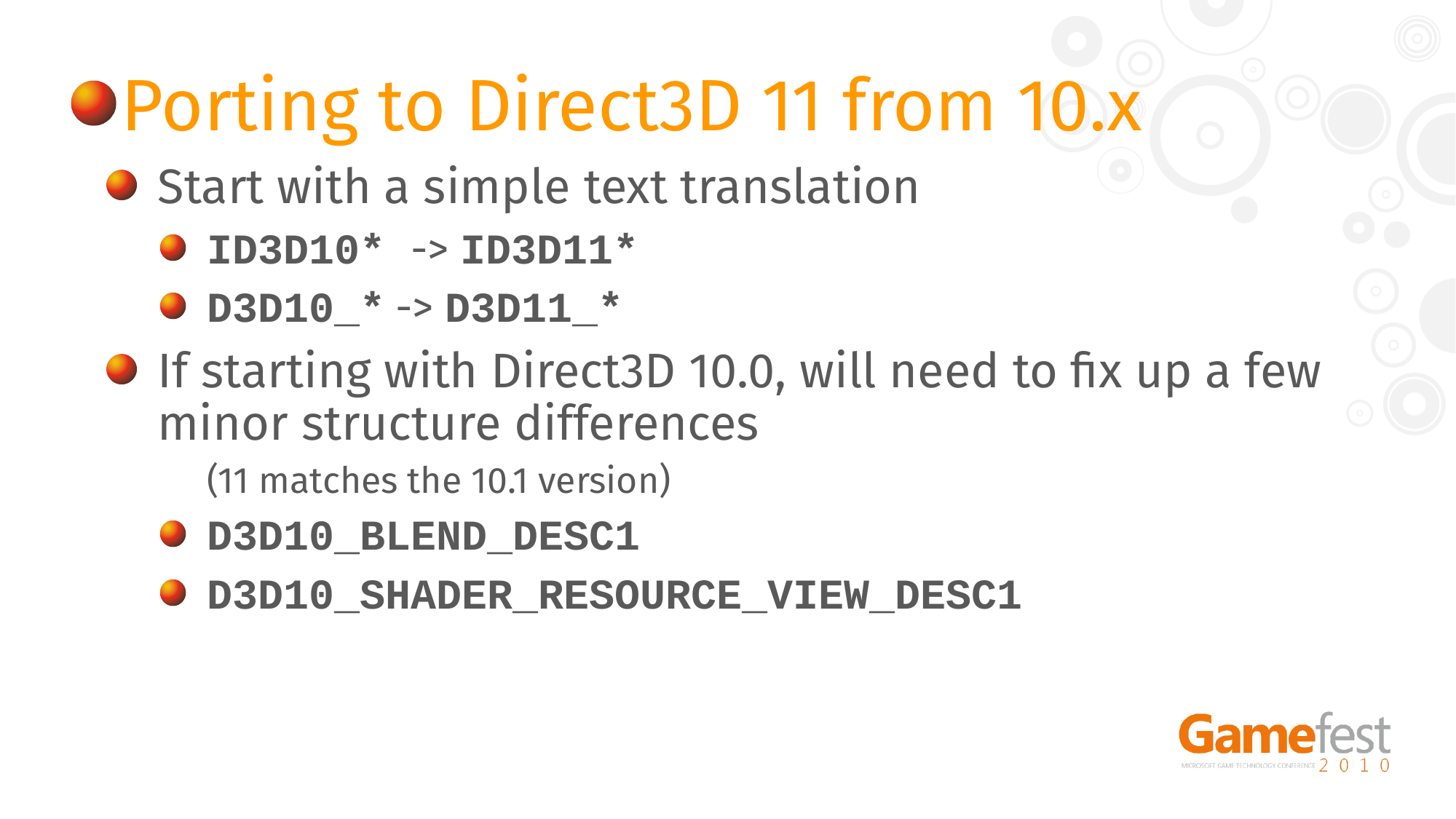

Porting to Direct3D 11 from 10.x
Start with a simple text translation
ID3D10* -> ID3D11*
D3D10_* -> D3D11_*
If starting with Direct3D 10.0, will need to fix up a few minor structure differences
(11 matches the 10.1 version)
D3D10_BLEND_DESC1
D3D10_SHADER_RESOURCE_VIEW_DESC1